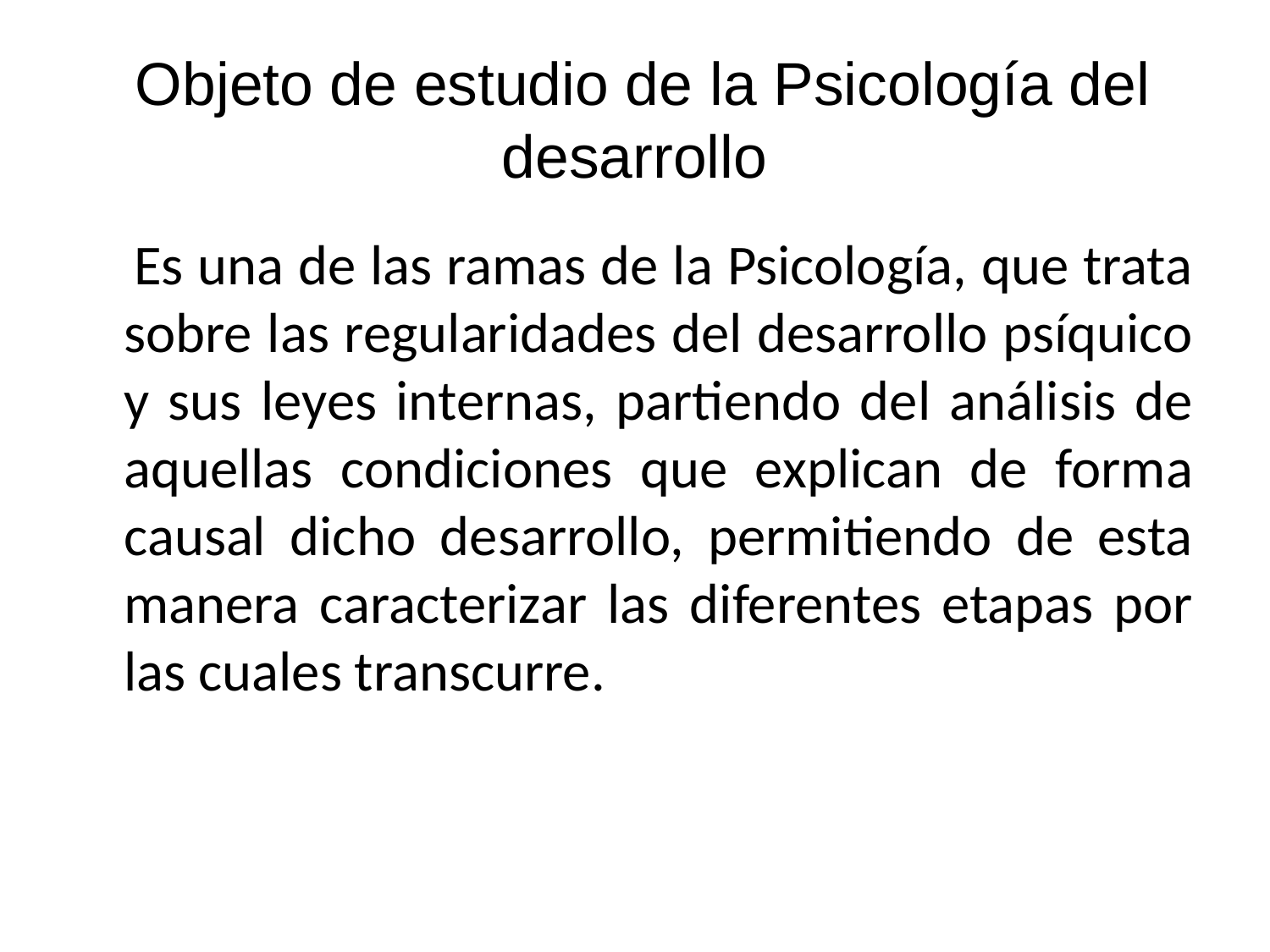

# Objeto de estudio de la Psicología del desarrollo
    Es una de las ramas de la Psicología, que trata sobre las regularidades del desarrollo psíquico y sus leyes internas, partiendo del análisis de aquellas condiciones que explican de forma causal dicho desarrollo, permitiendo de esta manera caracterizar las diferentes etapas por las cuales transcurre.